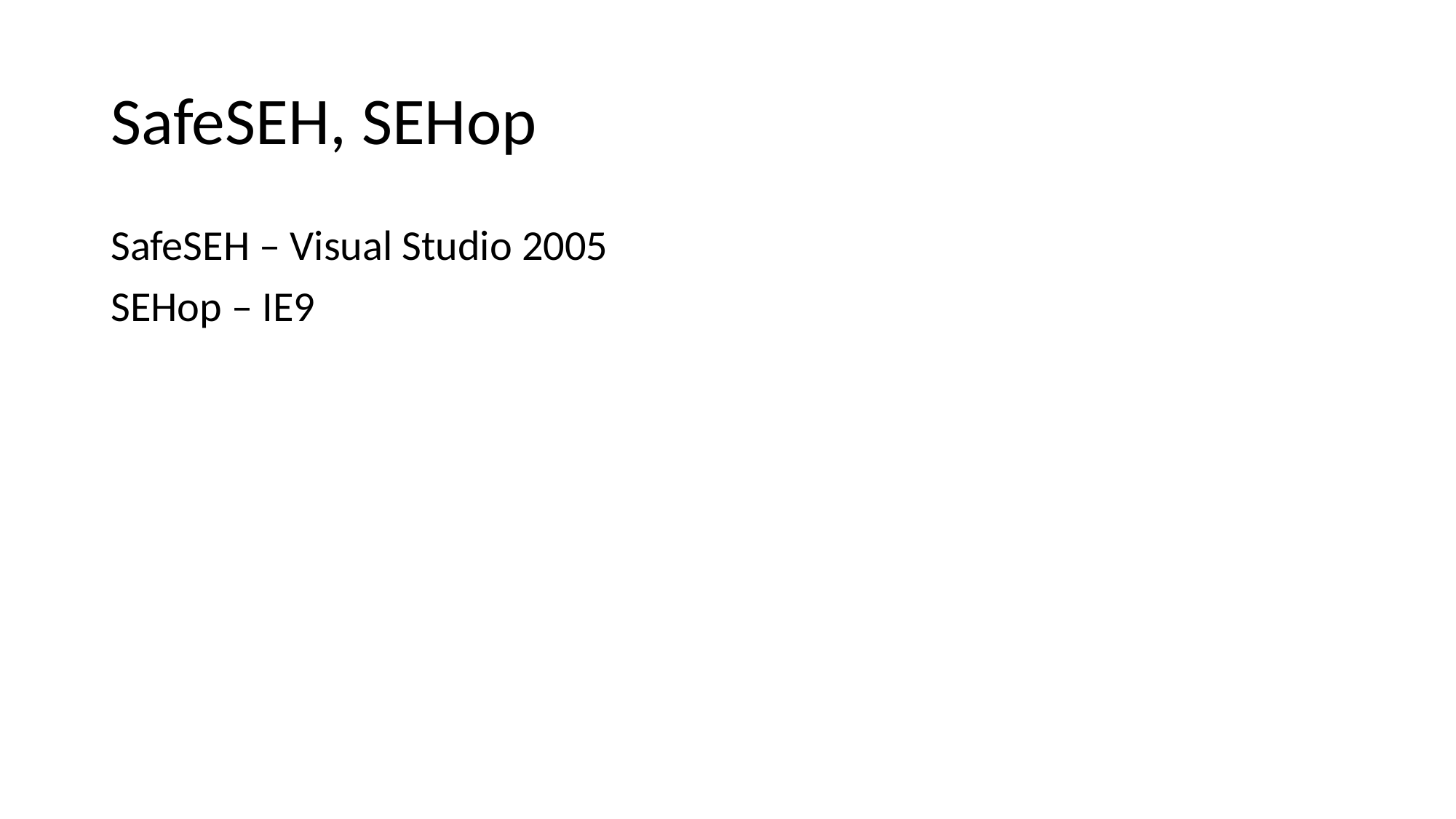

# SafeSEH, SEHop
SafeSEH – Visual Studio 2005
SEHop – IE9